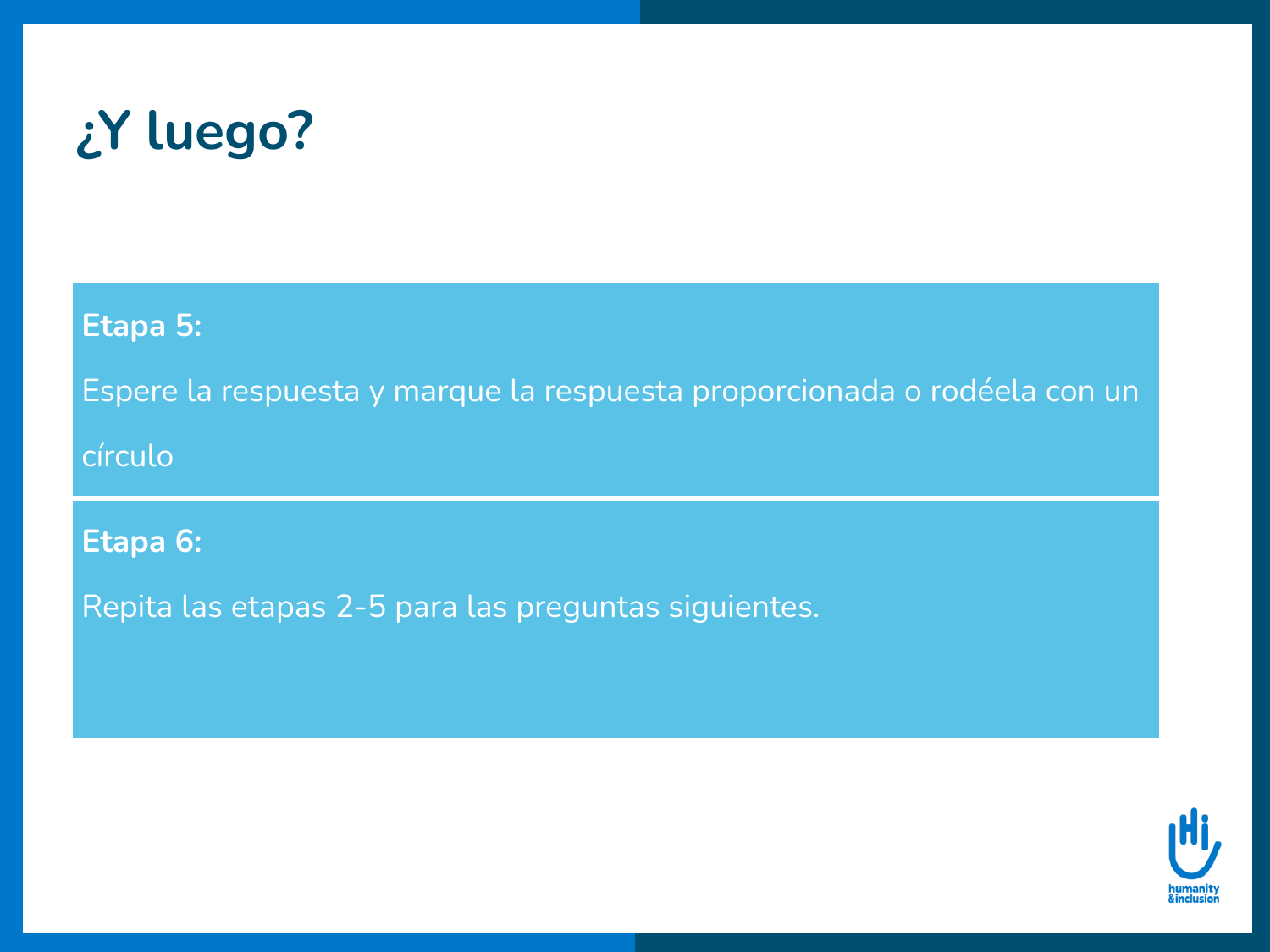

# ¿Y luego?
| Etapa 5: Espere la respuesta y marque la respuesta proporcionada o rodéela con un círculo |
| --- |
| Etapa 6: Repita las etapas 2-5 para las preguntas siguientes. |